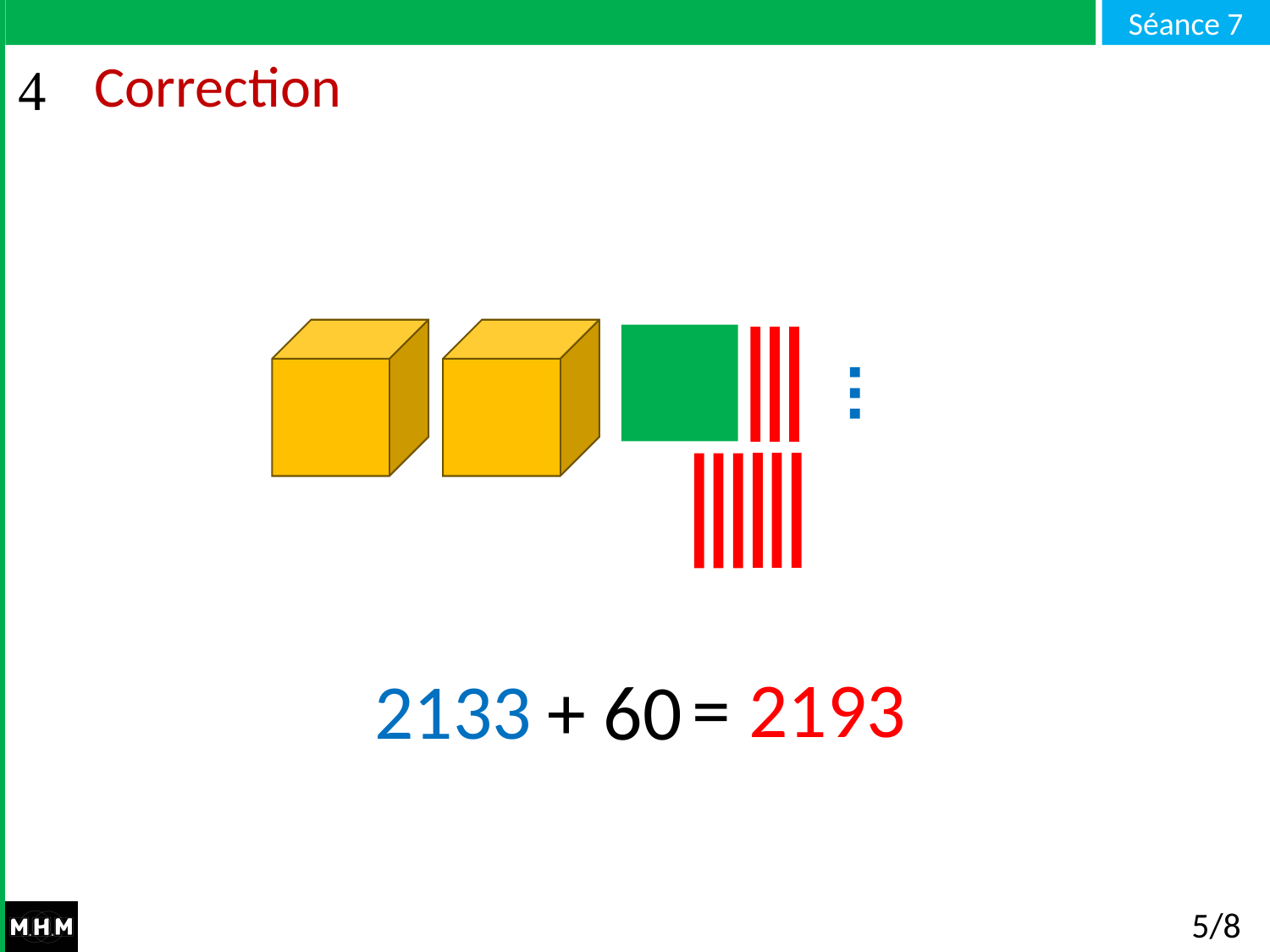

# Correction

 = 2193
2133
+ 60
5/8